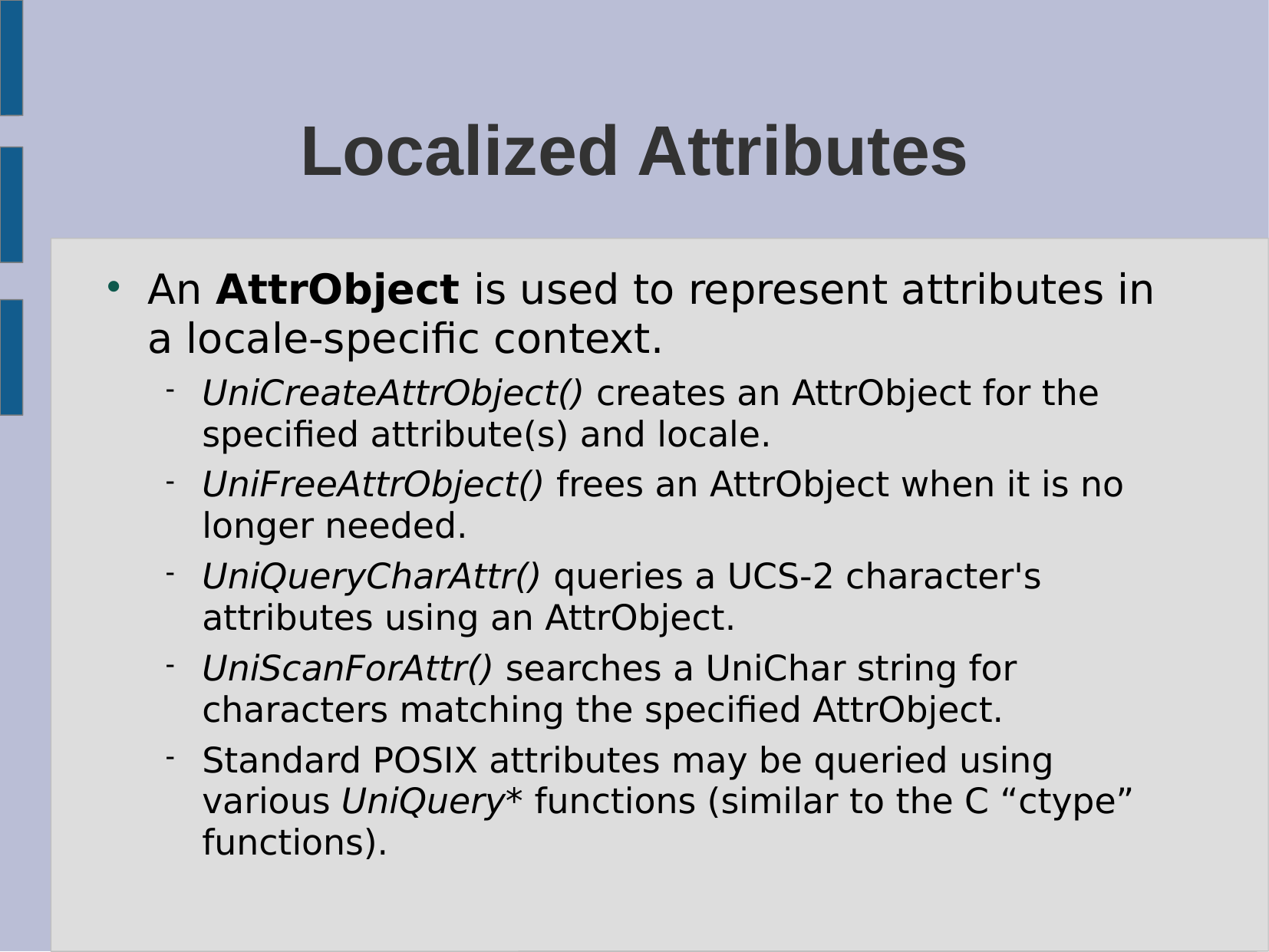

# Localized Attributes
An AttrObject is used to represent attributes in a locale-specific context.
UniCreateAttrObject() creates an AttrObject for the specified attribute(s) and locale.
UniFreeAttrObject() frees an AttrObject when it is no longer needed.
UniQueryCharAttr() queries a UCS-2 character's attributes using an AttrObject.
UniScanForAttr() searches a UniChar string for characters matching the specified AttrObject.
Standard POSIX attributes may be queried using various UniQuery* functions (similar to the C “ctype” functions).